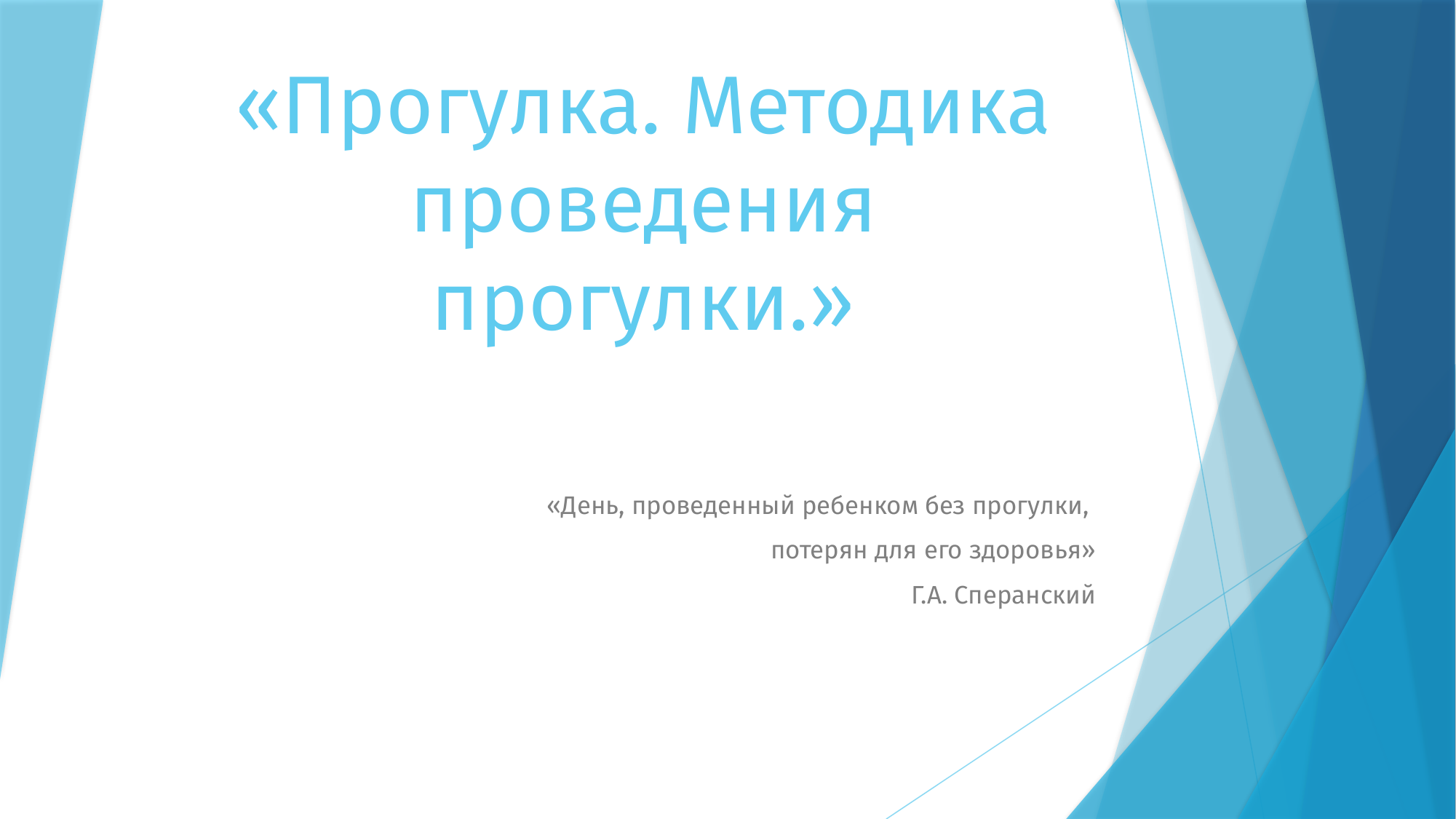

# «Прогулка. Методика проведения прогулки.»
«День, проведенный ребенком без прогулки,
потерян для его здоровья»
Г.А. Сперанский